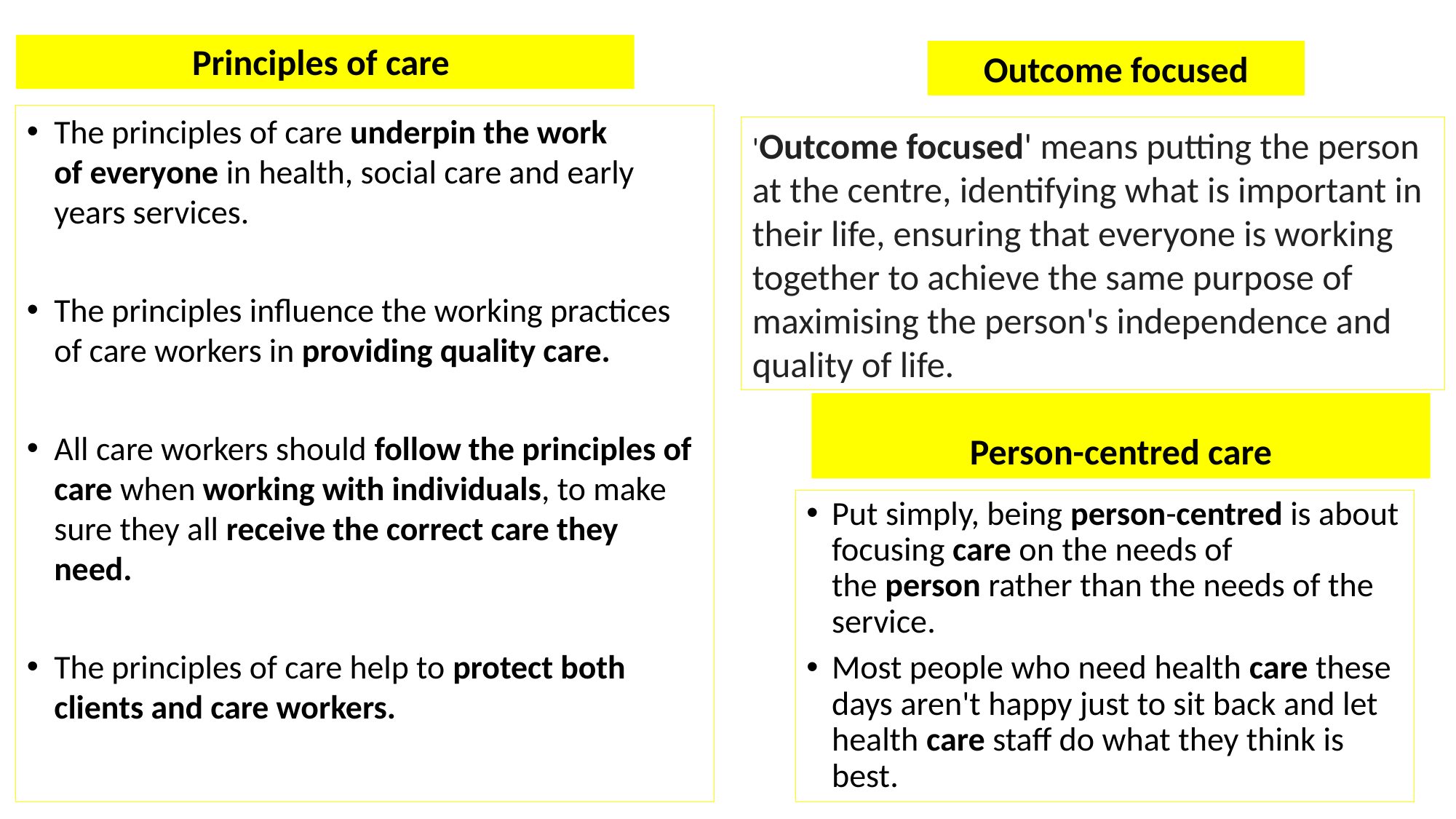

Principles of care
Outcome focused
The principles of care underpin the work of everyone in health, social care and early years services.

The principles influence the working practices of care workers in providing quality care.

All care workers should follow the principles of care when working with individuals, to make sure they all receive the correct care they need.

The principles of care help to protect both clients and care workers.

'Outcome focused' means putting the person at the centre, identifying what is important in their life, ensuring that everyone is working together to achieve the same purpose of maximising the person's independence and quality of life.
Person-centred care
Put simply, being person-centred is about focusing care on the needs of the person rather than the needs of the service.
Most people who need health care these days aren't happy just to sit back and let health care staff do what they think is best.